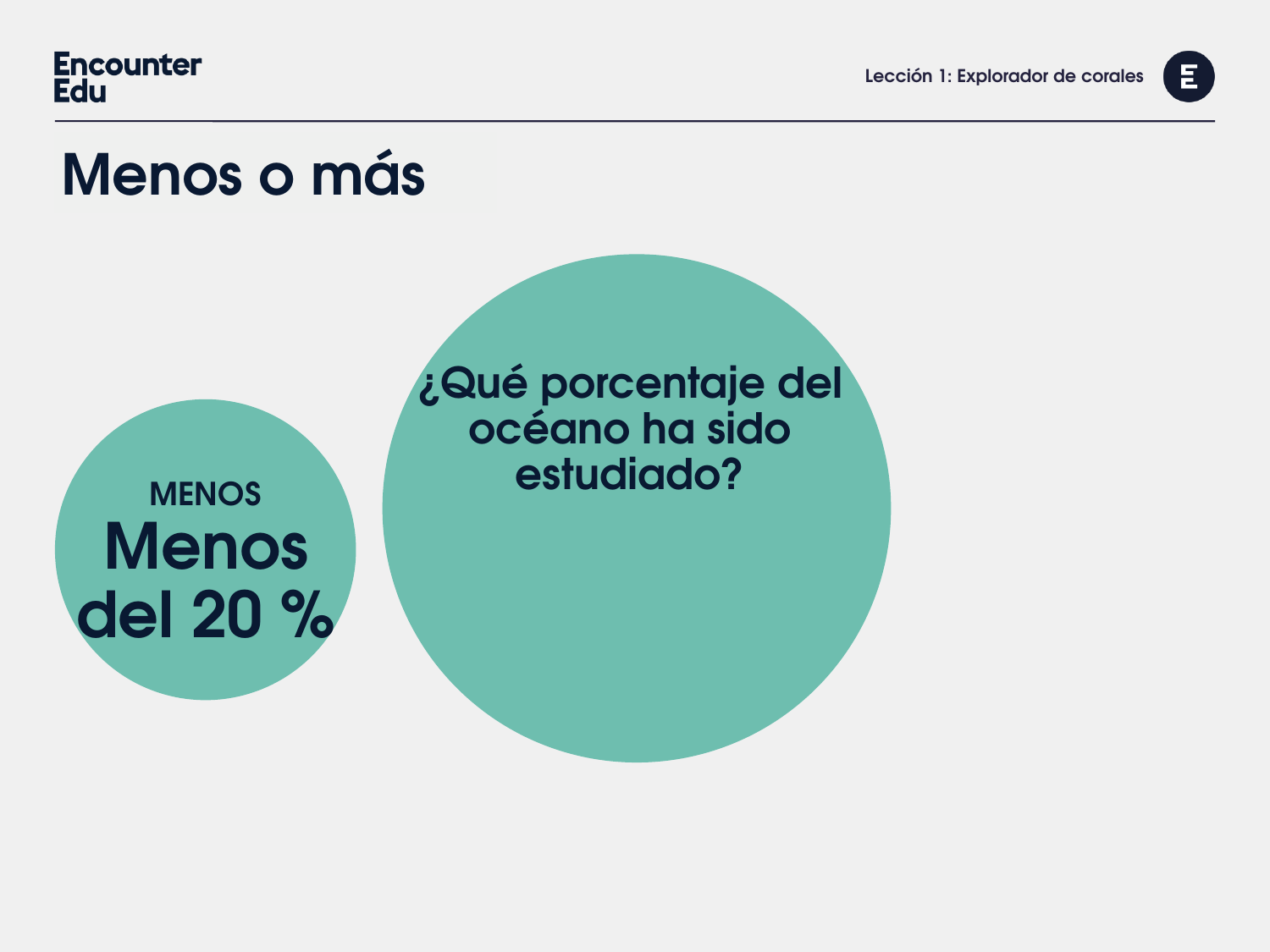

# Lección 1: Explorador de corales
Menos o más
¿Qué porcentaje del océano ha sido estudiado?

MENOS
Menos del 20 %